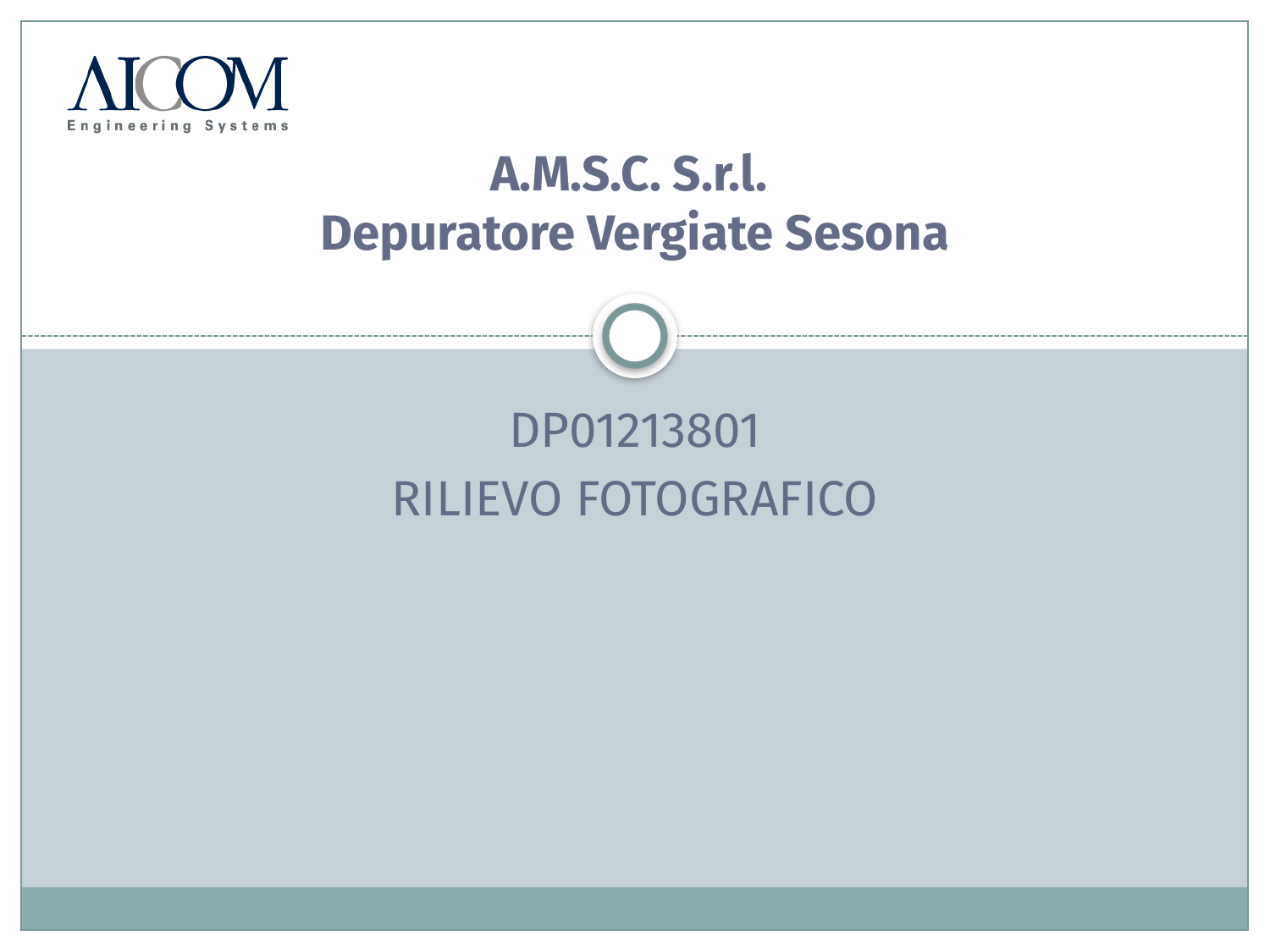

# A.M.S.C. S.r.l. Depuratore Vergiate Sesona
DP01213801
Rilievo fotografico